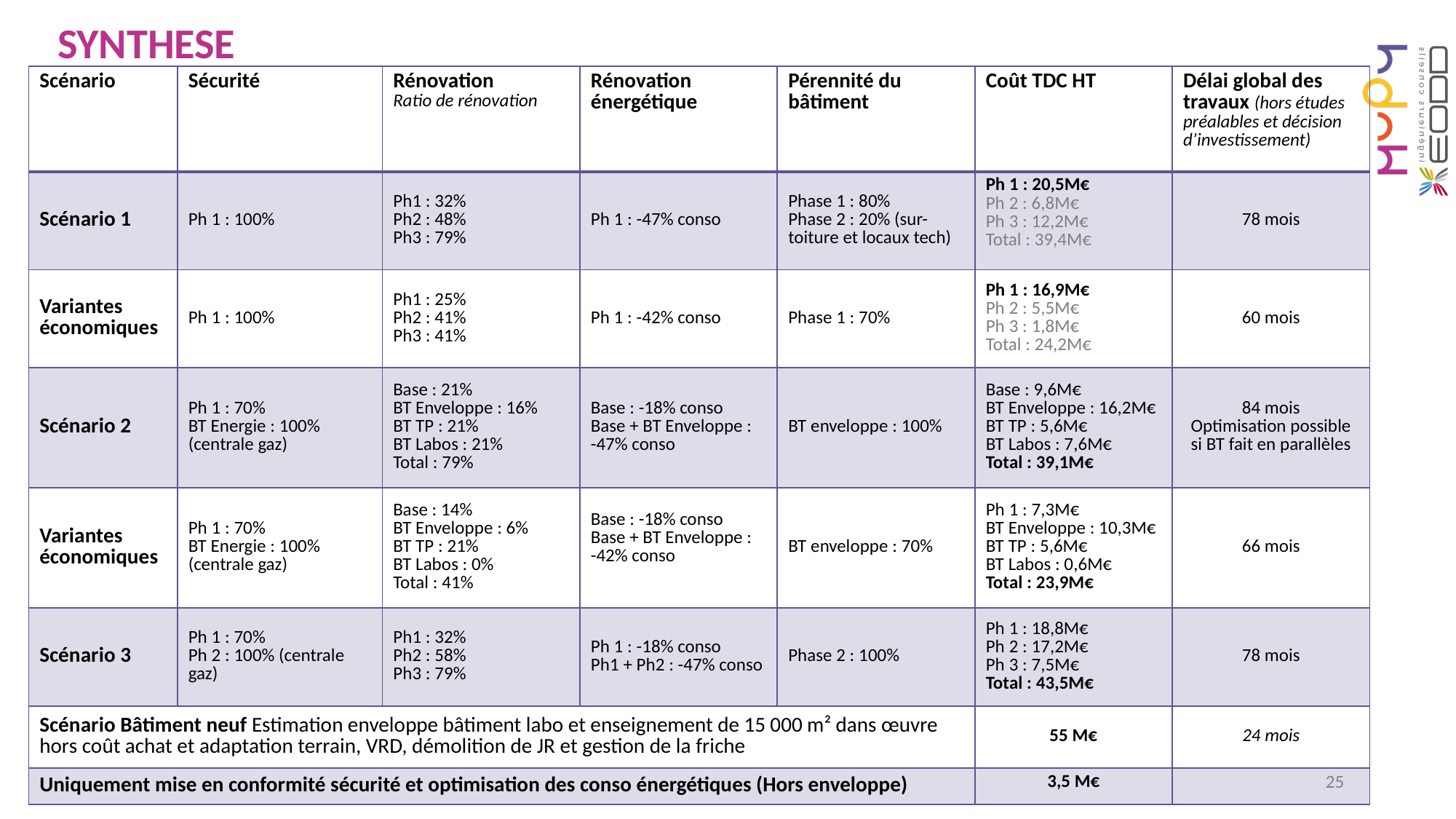

SYNTHESE
| Scénario | Sécurité | Rénovation Ratio de rénovation | Rénovation énergétique | Pérennité du bâtiment | Coût TDC HT | Délai global des travaux (hors études préalables et décision d’investissement) |
| --- | --- | --- | --- | --- | --- | --- |
| Scénario 1 | Ph 1 : 100% | Ph1 : 32% Ph2 : 48% Ph3 : 79% | Ph 1 : -47% conso | Phase 1 : 80% Phase 2 : 20% (sur-toiture et locaux tech) | Ph 1 : 20,5M€ Ph 2 : 6,8M€ Ph 3 : 12,2M€ Total : 39,4M€ | 78 mois |
| Variantes économiques | Ph 1 : 100% | Ph1 : 25% Ph2 : 41% Ph3 : 41% | Ph 1 : -42% conso | Phase 1 : 70% | Ph 1 : 16,9M€ Ph 2 : 5,5M€ Ph 3 : 1,8M€ Total : 24,2M€ | 60 mois |
| Scénario 2 | Ph 1 : 70% BT Energie : 100% (centrale gaz) | Base : 21% BT Enveloppe : 16% BT TP : 21% BT Labos : 21% Total : 79% | Base : -18% conso Base + BT Enveloppe : -47% conso | BT enveloppe : 100% | Base : 9,6M€ BT Enveloppe : 16,2M€ BT TP : 5,6M€ BT Labos : 7,6M€ Total : 39,1M€ | 84 mois Optimisation possible si BT fait en parallèles |
| Variantes économiques | Ph 1 : 70% BT Energie : 100% (centrale gaz) | Base : 14% BT Enveloppe : 6% BT TP : 21% BT Labos : 0% Total : 41% | Base : -18% conso Base + BT Enveloppe : -42% conso | BT enveloppe : 70% | Ph 1 : 7,3M€ BT Enveloppe : 10,3M€ BT TP : 5,6M€ BT Labos : 0,6M€ Total : 23,9M€ | 66 mois |
| Scénario 3 | Ph 1 : 70% Ph 2 : 100% (centrale gaz) | Ph1 : 32% Ph2 : 58% Ph3 : 79% | Ph 1 : -18% conso Ph1 + Ph2 : -47% conso | Phase 2 : 100% | Ph 1 : 18,8M€ Ph 2 : 17,2M€ Ph 3 : 7,5M€ Total : 43,5M€ | 78 mois |
| Scénario Bâtiment neuf Estimation enveloppe bâtiment labo et enseignement de 15 000 m² dans œuvre hors coût achat et adaptation terrain, VRD, démolition de JR et gestion de la friche |  |  |  |  | 55 M€ | 24 mois |
| Uniquement mise en conformité sécurité et optimisation des conso énergétiques (Hors enveloppe) |  |  |  |  | 3,5 M€ |  |
25